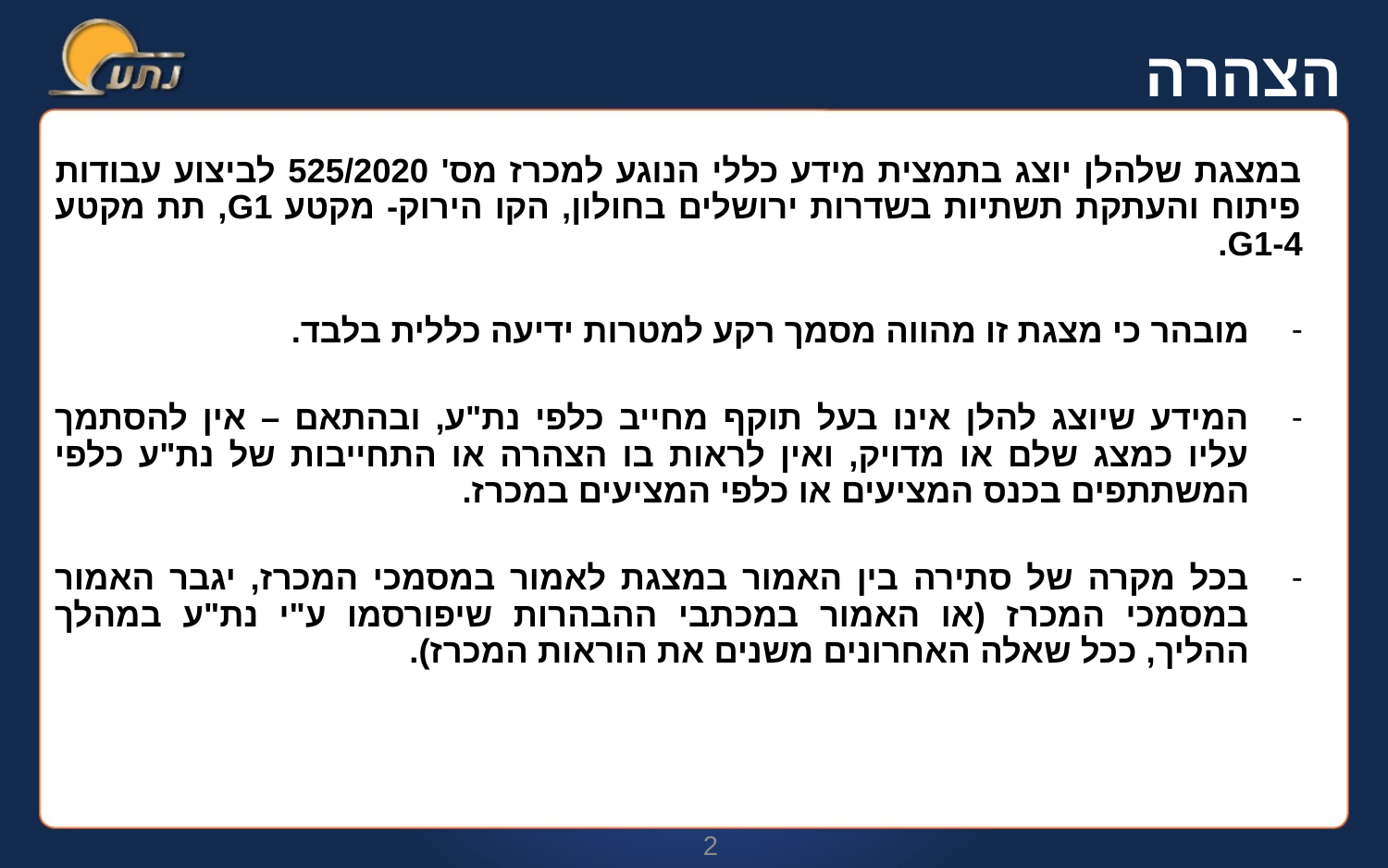

הצהרה
במצגת שלהלן יוצג בתמצית מידע כללי הנוגע למכרז מס' 525/2020 לביצוע עבודות פיתוח והעתקת תשתיות בשדרות ירושלים בחולון, הקו הירוק- מקטע G1, תת מקטע G1-4.

מובהר כי מצגת זו מהווה מסמך רקע למטרות ידיעה כללית בלבד.

המידע שיוצג להלן אינו בעל תוקף מחייב כלפי נת"ע, ובהתאם – אין להסתמך עליו כמצג שלם או מדויק, ואין לראות בו הצהרה או התחייבות של נת"ע כלפי המשתתפים בכנס המציעים או כלפי המציעים במכרז.

בכל מקרה של סתירה בין האמור במצגת לאמור במסמכי המכרז, יגבר האמור במסמכי המכרז (או האמור במכתבי ההבהרות שיפורסמו ע"י נת"ע במהלך ההליך, ככל שאלה האחרונים משנים את הוראות המכרז).

2